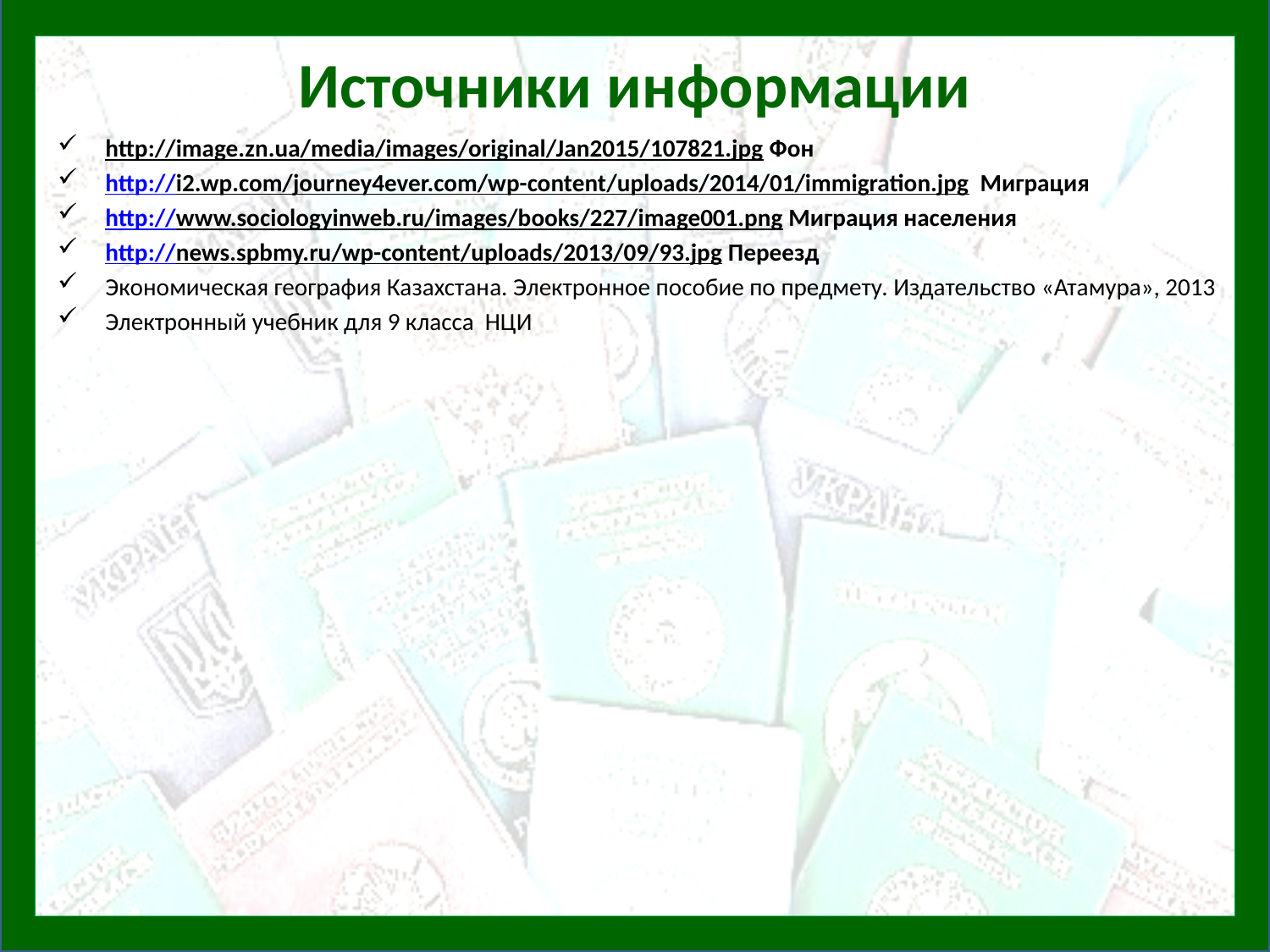

# Источники информации
http://image.zn.ua/media/images/original/Jan2015/107821.jpg Фон
http://i2.wp.com/journey4ever.com/wp-content/uploads/2014/01/immigration.jpg  Миграция
http://www.sociologyinweb.ru/images/books/227/image001.png Миграция населения
http://news.spbmy.ru/wp-content/uploads/2013/09/93.jpg Переезд
Экономическая география Казахстана. Электронное пособие по предмету. Издательство «Атамура», 2013
Электронный учебник для 9 класса  НЦИ